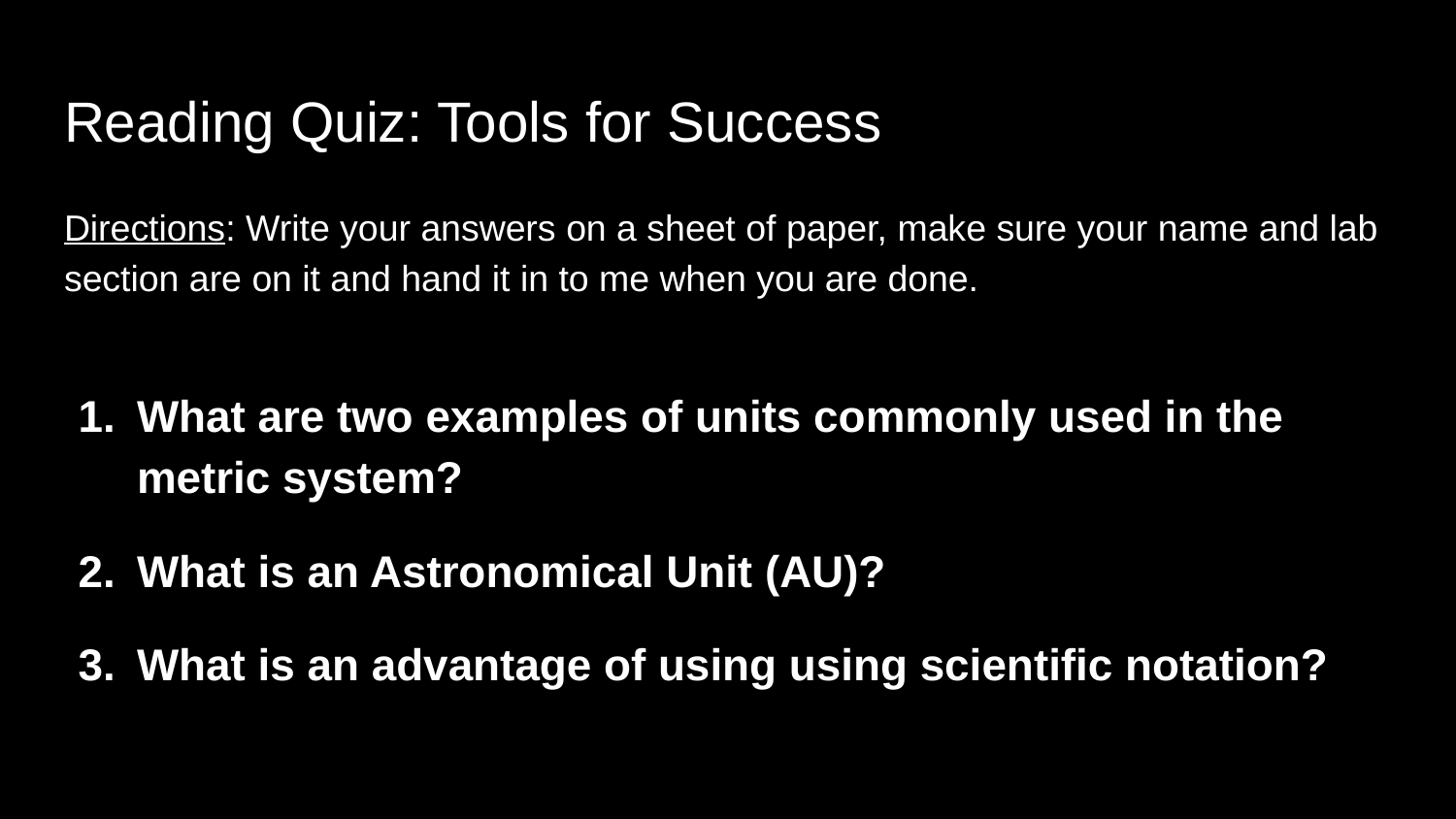

# Reading Quiz: Tools for Success
Directions: Write your answers on a sheet of paper, make sure your name and lab section are on it and hand it in to me when you are done.

What are two examples of units commonly used in the metric system?
What is an Astronomical Unit (AU)?
What is an advantage of using using scientific notation?